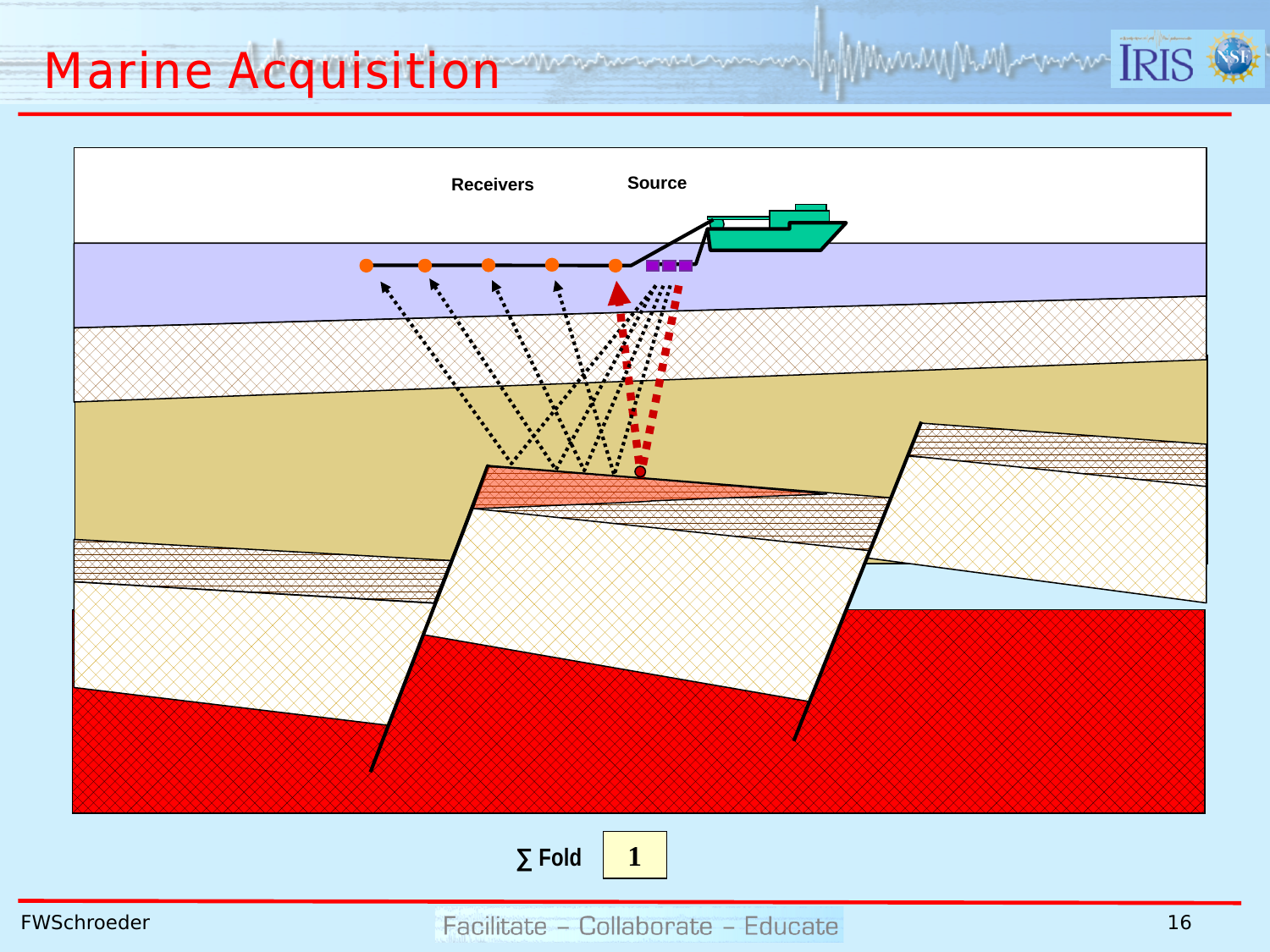

# Marine Acquisition

Source
Receivers

1
∑ Fold